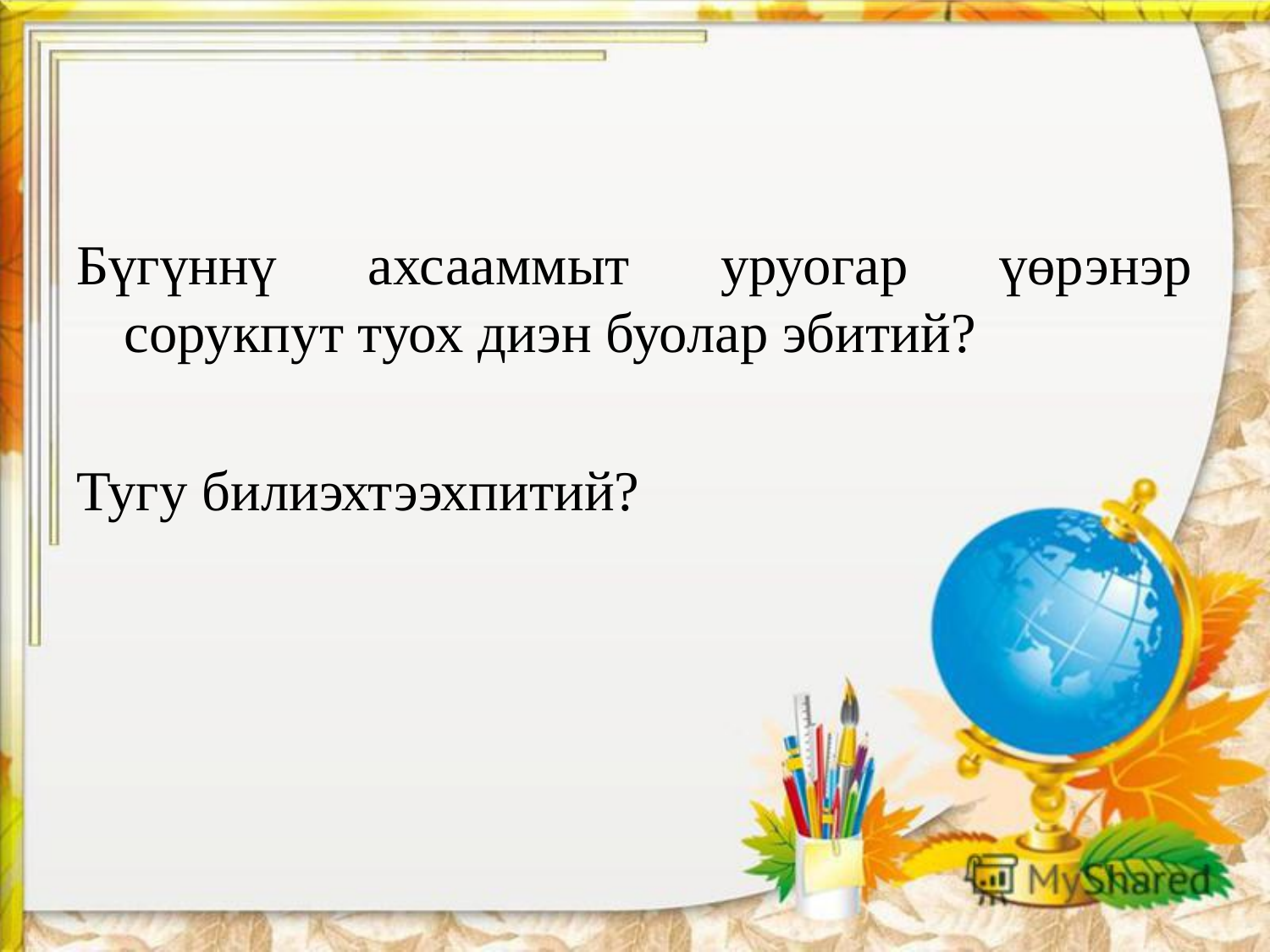

Бүгүннү ахсааммыт уруогар үөрэнэр сорукпут туох диэн буолар эбитий?

Тугу билиэхтээхпитий?